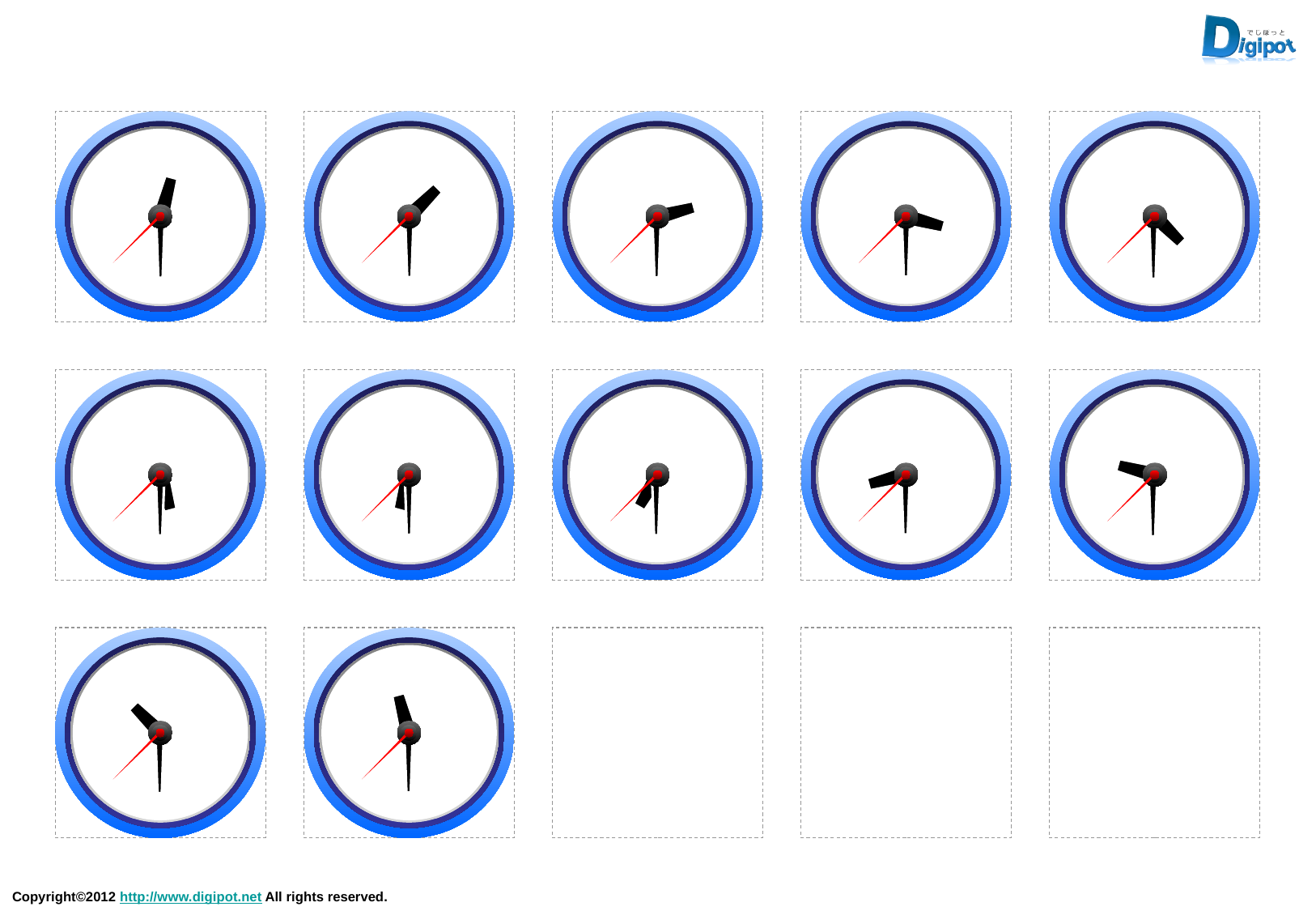

12
11
1
2
10
9
3
8
4
7
5
6

12
11
1
2
10
9
3
8
4
7
5
6

12
11
1
2
10
9
3
8
4
7
5
6

12
11
1
2
10
9
3
8
4
7
5
6

12
11
1
2
10
9
3
8
4
7
5
6

12
11
1
2
10
9
3
8
4
7
5
6

12
11
1
2
10
9
3
8
4
7
5
6

12
11
1
2
10
9
3
8
4
7
5
6

12
11
1
2
10
9
3
8
4
7
5
6

12
11
1
2
10
9
3
8
4
7
5
6

12
11
1
2
10
9
3
8
4
7
5
6

12
11
1
2
10
9
3
8
4
7
5
6